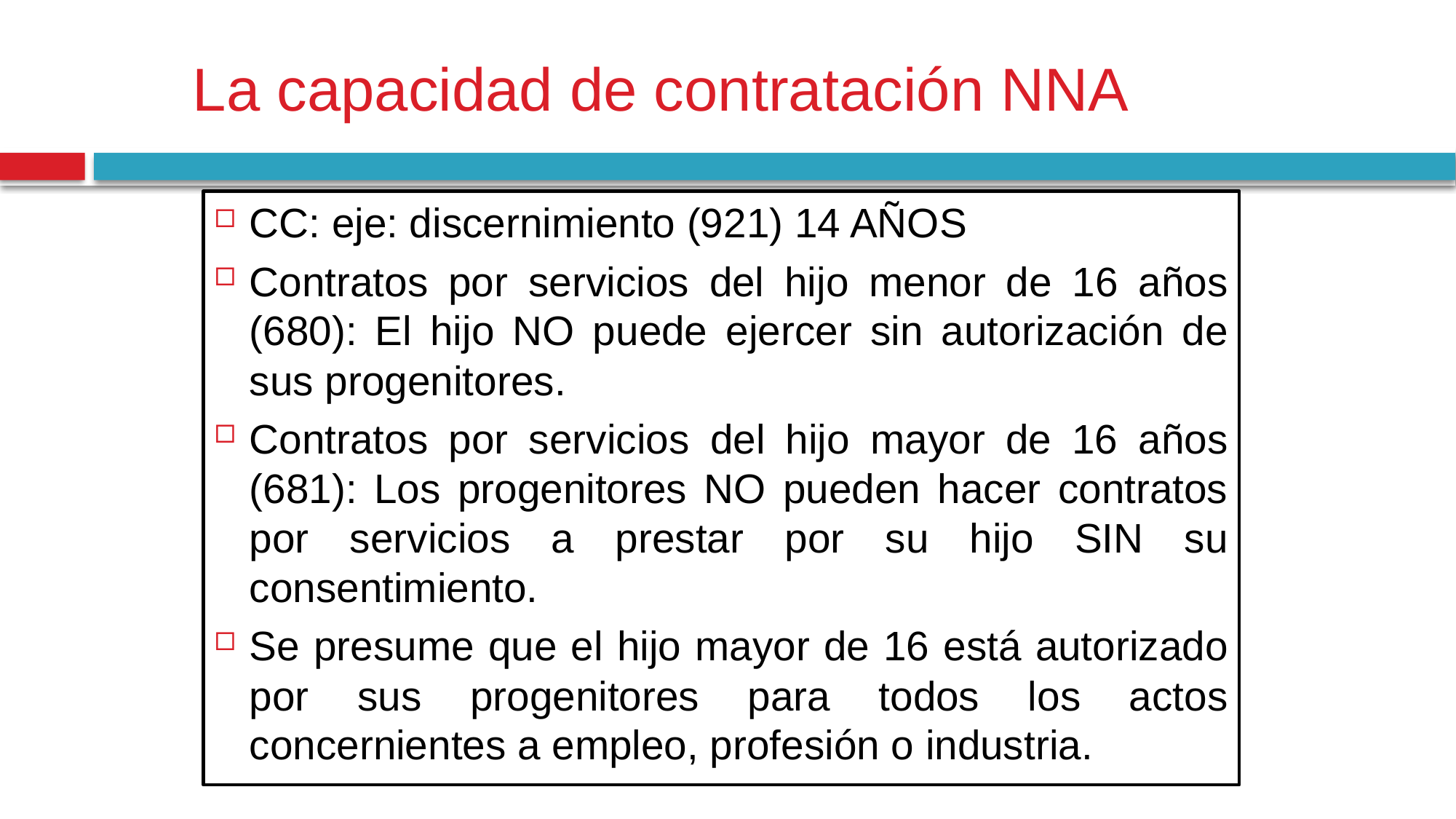

# La capacidad de contratación NNA
CC: eje: discernimiento (921) 14 AÑOS
Contratos por servicios del hijo menor de 16 años (680): El hijo NO puede ejercer sin autorización de sus progenitores.
Contratos por servicios del hijo mayor de 16 años (681): Los progenitores NO pueden hacer contratos por servicios a prestar por su hijo SIN su consentimiento.
Se presume que el hijo mayor de 16 está autorizado por sus progenitores para todos los actos concernientes a empleo, profesión o industria.